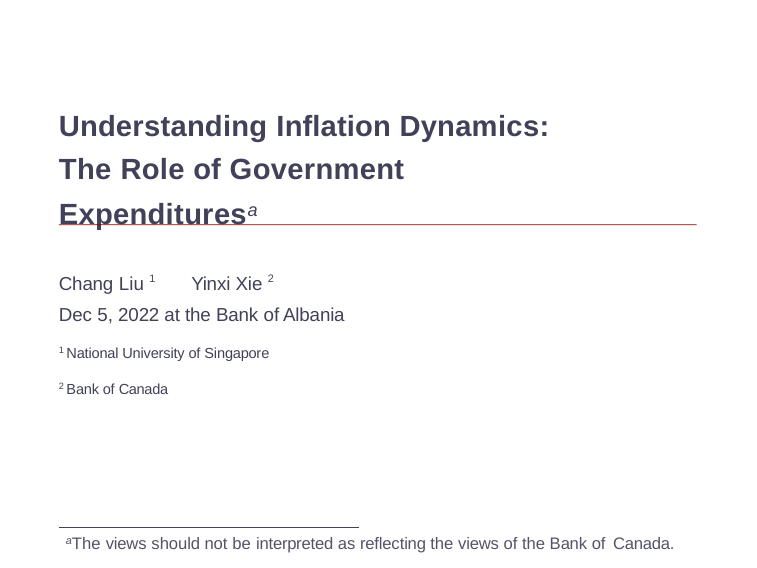

# Understanding Inflation Dynamics:  The Role of Government Expendituresa

Chang Liu 1	Yinxi Xie 2
Dec 5, 2022 at the Bank of Albania
1 National University of Singapore
2 Bank of Canada

aThe views should not be interpreted as reflecting the views of the Bank of Canada.